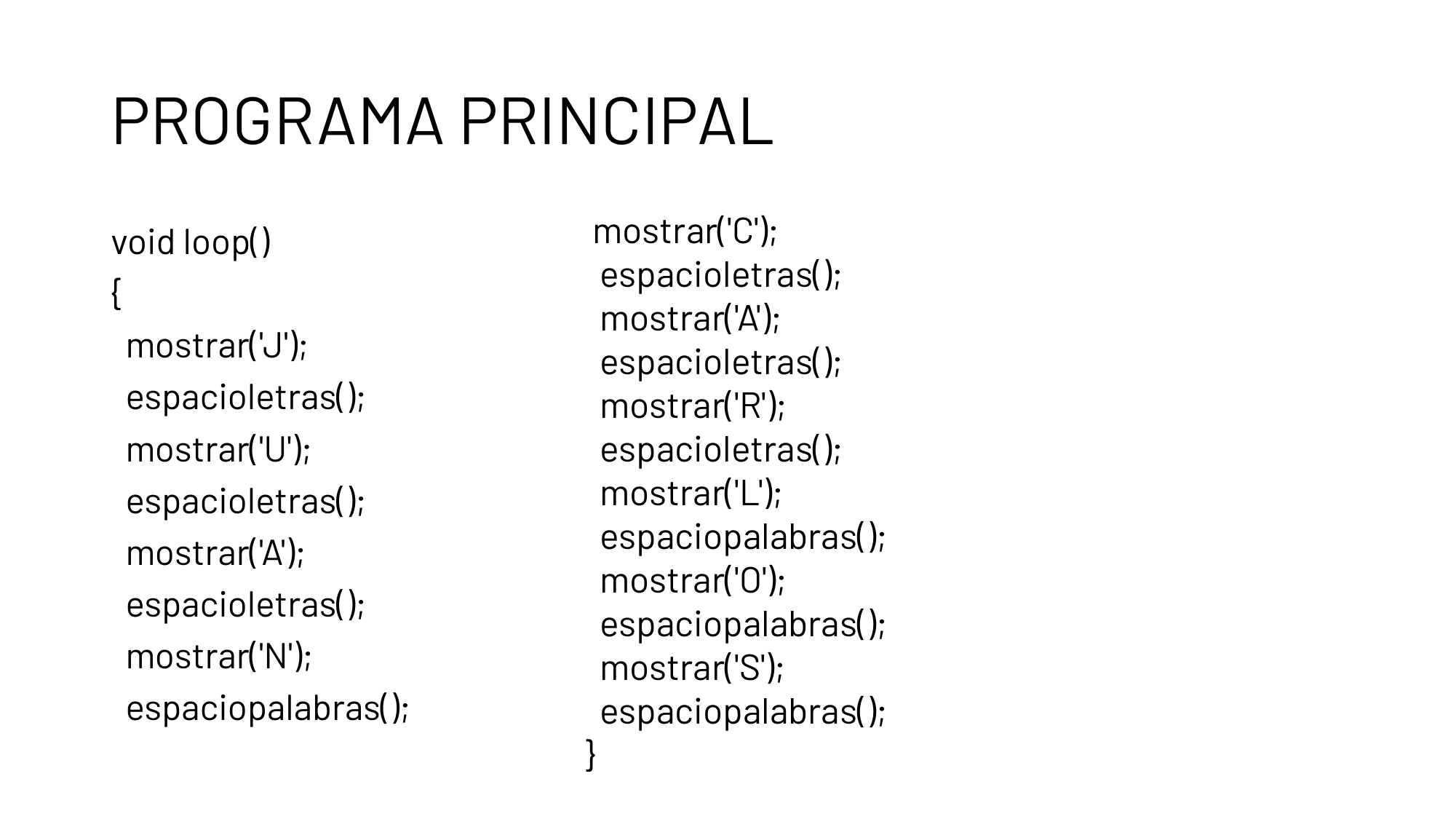

# PROGRAMA PRINCIPAL
 mostrar('C');
  espacioletras();
  mostrar('A');
  espacioletras();
  mostrar('R');
  espacioletras();
  mostrar('L');
  espaciopalabras();
  mostrar('O');
  espaciopalabras();
  mostrar('S');
  espaciopalabras();
}
void loop()
{
  mostrar('J');
  espacioletras();
  mostrar('U');
  espacioletras();
  mostrar('A');
  espacioletras();
  mostrar('N');
  espaciopalabras();